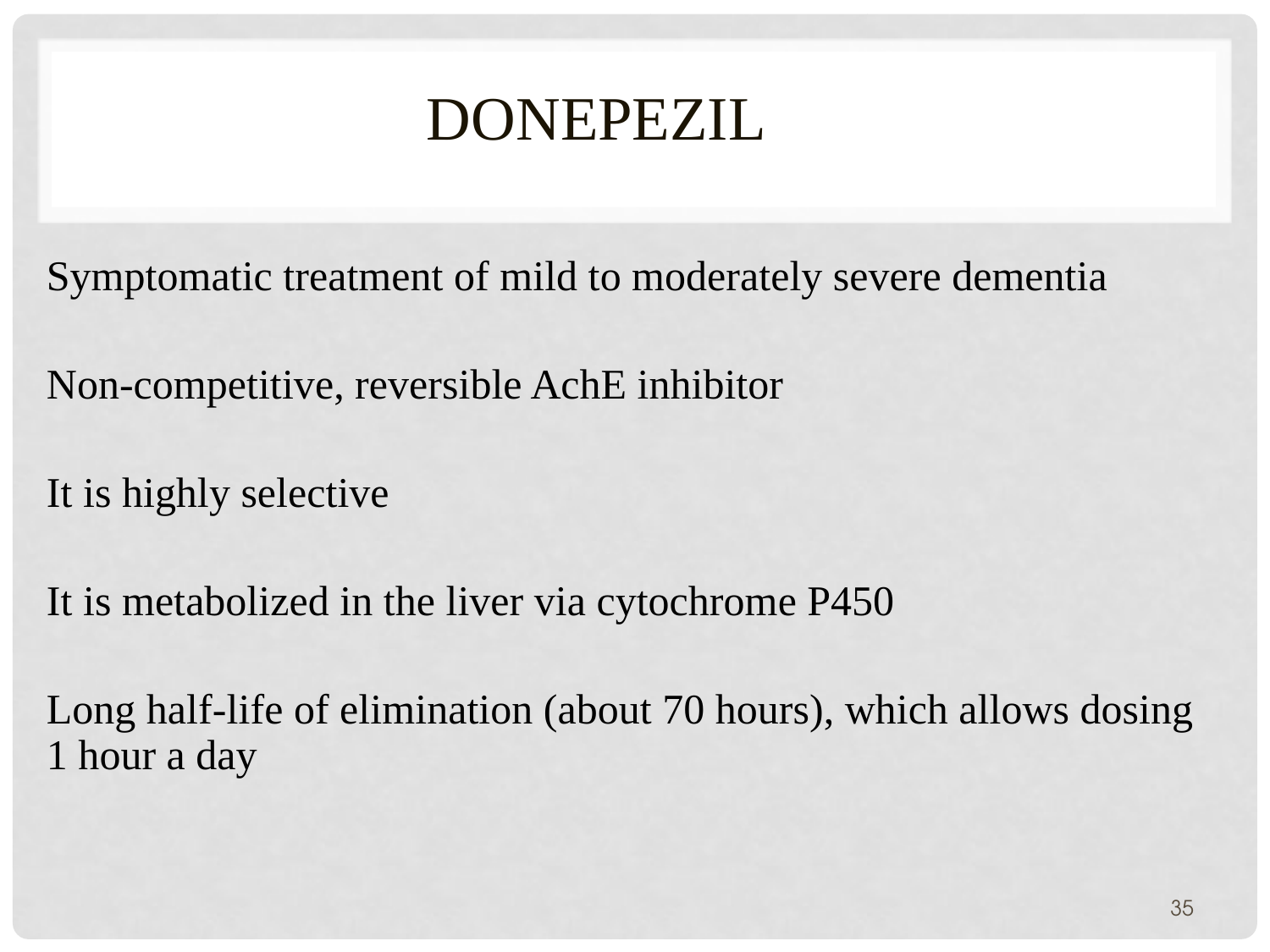

# DONEPEZIL
Symptomatic treatment of mild to moderately severe dementia

Non-competitive, reversible AchE inhibitor

It is highly selective

It is metabolized in the liver via cytochrome P450

Long half-life of elimination (about 70 hours), which allows dosing 1 hour a day
35